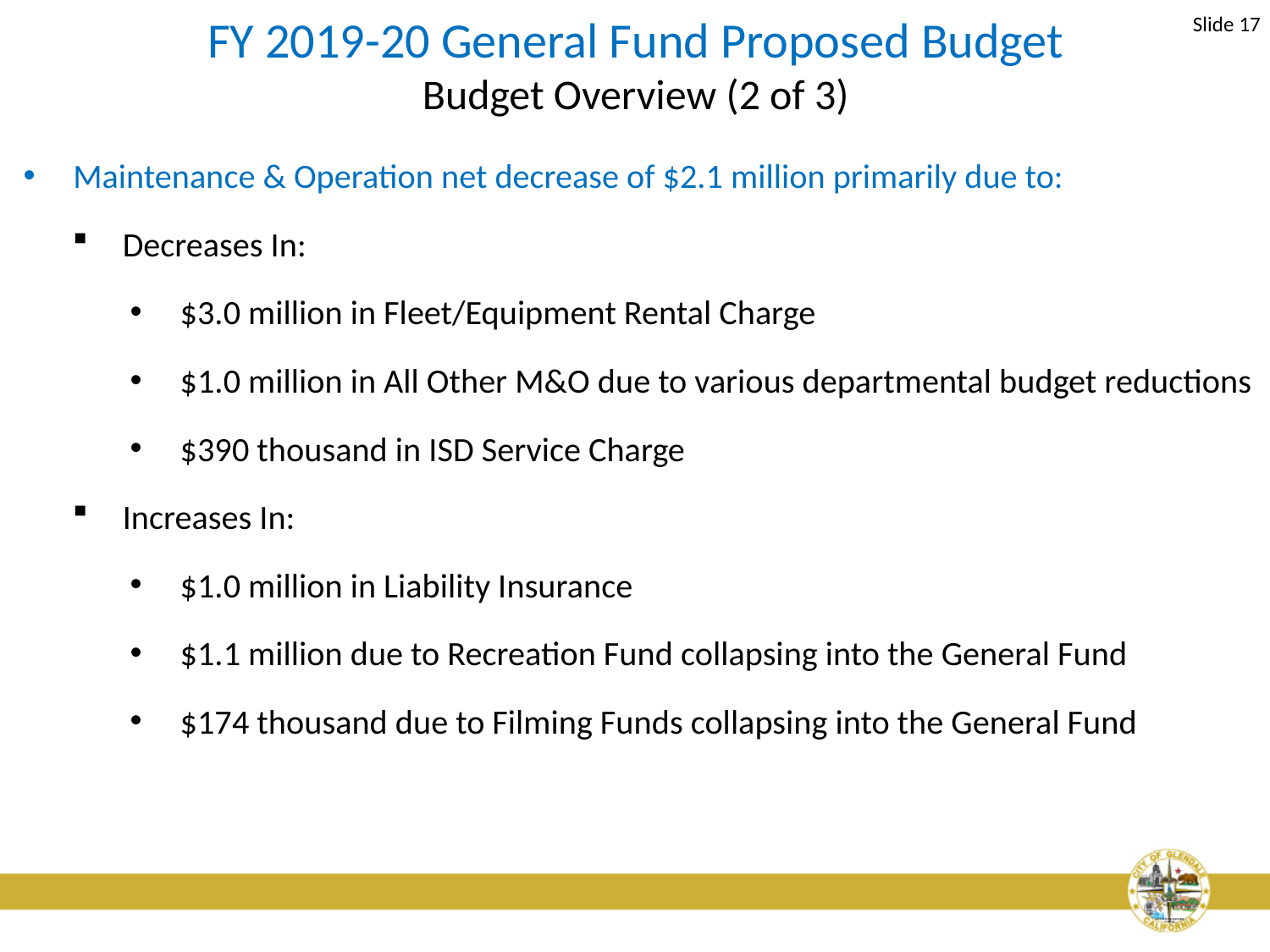

Slide 17
FY 2019-20 General Fund Proposed Budget
Budget Overview (2 of 3)
Maintenance & Operation net decrease of $2.1 million primarily due to:
Decreases In:
$3.0 million in Fleet/Equipment Rental Charge
$1.0 million in All Other M&O due to various departmental budget reductions
$390 thousand in ISD Service Charge
Increases In:
$1.0 million in Liability Insurance
$1.1 million due to Recreation Fund collapsing into the General Fund
$174 thousand due to Filming Funds collapsing into the General Fund